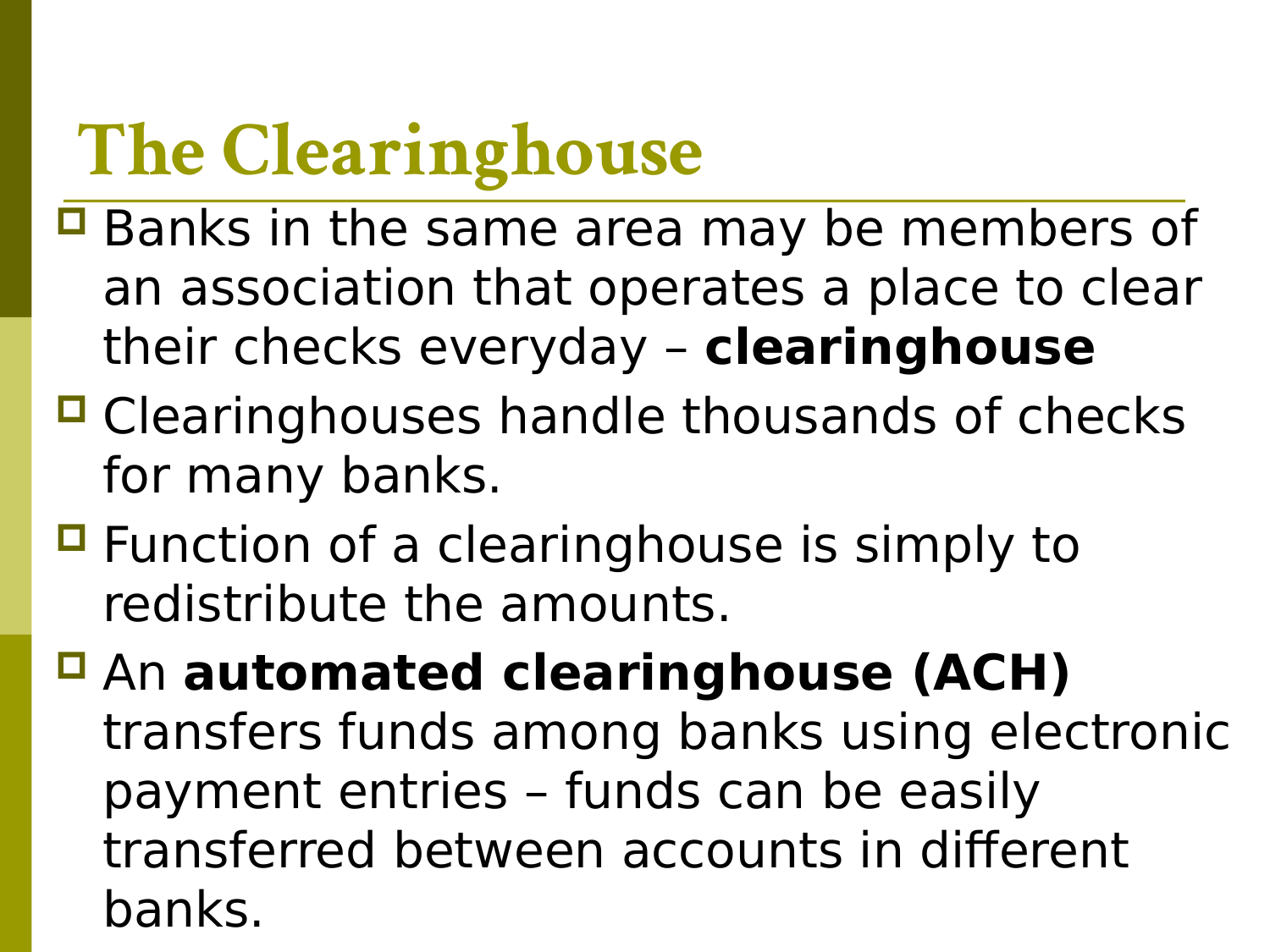

# The Clearinghouse
Banks in the same area may be members of an association that operates a place to clear their checks everyday – clearinghouse
Clearinghouses handle thousands of checks for many banks.
Function of a clearinghouse is simply to redistribute the amounts.
An automated clearinghouse (ACH) transfers funds among banks using electronic payment entries – funds can be easily transferred between accounts in different banks.